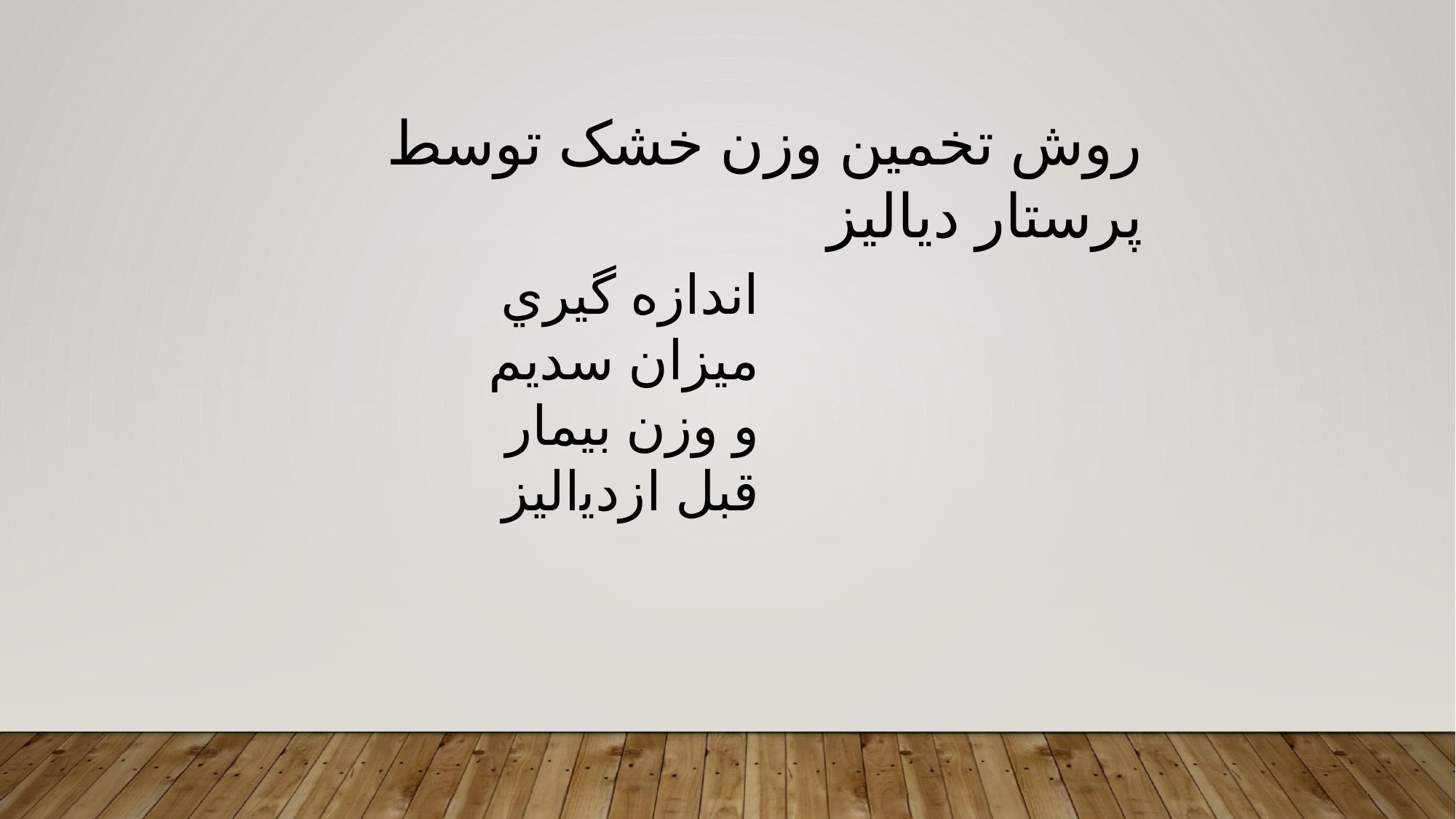

روش تخمین وزن خشک توسط پرستار دیالیز
اﻧﺪازه ﮔﯿﺮي
ﻣﯿﺰان ﺳﺪﯾﻢ
و وزن بیمار
ﻗﺒﻞ ازدﯾالیز